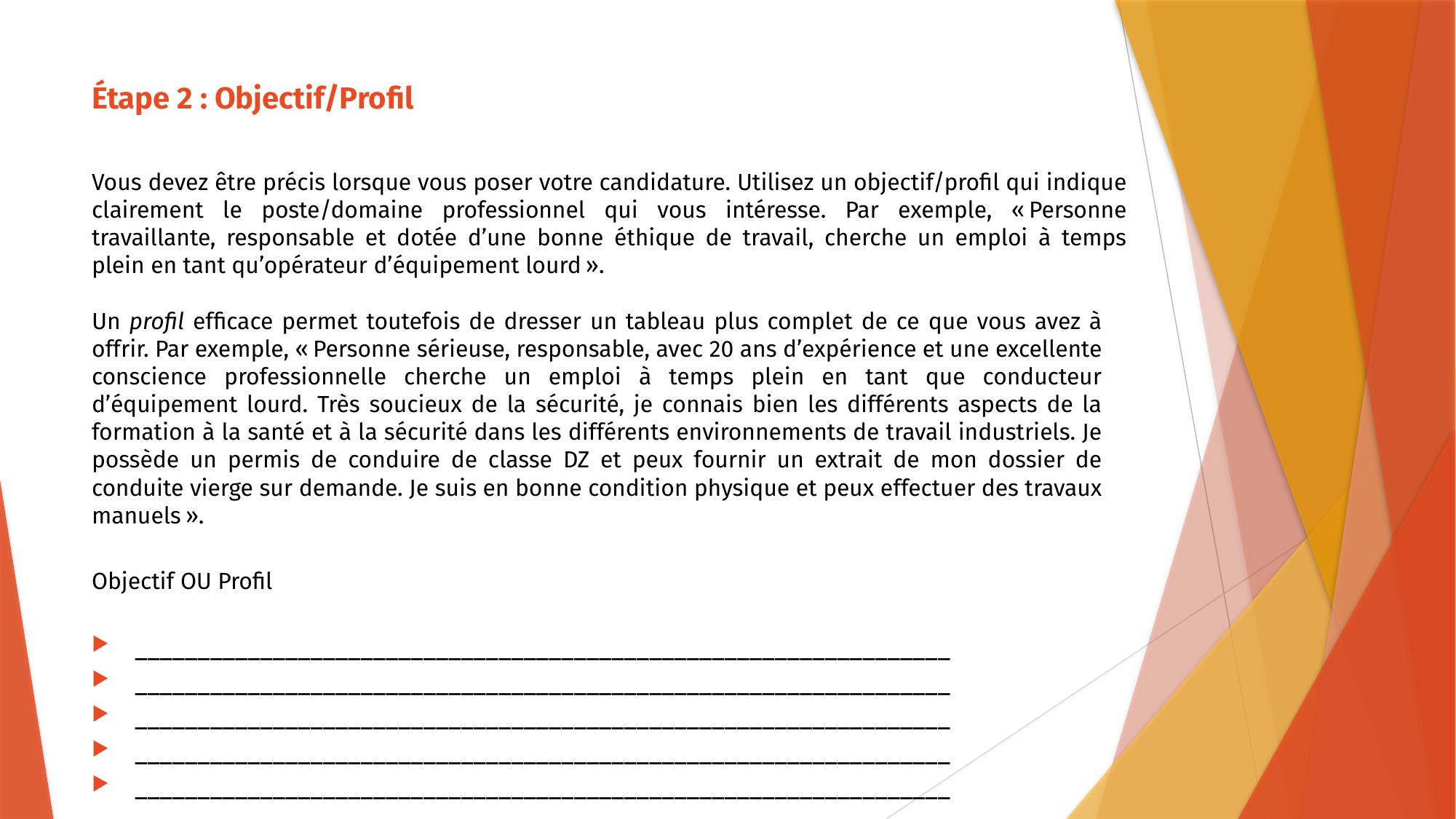

# Étape 2 : Objectif/Profil
Vous devez être précis lorsque vous poser votre candidature. Utilisez un objectif/profil qui indique clairement le poste/domaine professionnel qui vous intéresse. Par exemple, « Personne travaillante, responsable et dotée d’une bonne éthique de travail, cherche un emploi à temps plein en tant qu’opérateur d’équipement lourd ».

Un profil efficace permet toutefois de dresser un tableau plus complet de ce que vous avez à offrir. Par exemple, « Personne sérieuse, responsable, avec 20 ans d’expérience et une excellente conscience professionnelle cherche un emploi à temps plein en tant que conducteur d’équipement lourd. Très soucieux de la sécurité, je connais bien les différents aspects de la formation à la santé et à la sécurité dans les différents environnements de travail industriels. Je possède un permis de conduire de classe DZ et peux fournir un extrait de mon dossier de conduite vierge sur demande. Je suis en bonne condition physique et peux effectuer des travaux manuels ».

Objectif OU Profil

_________________________________________________________________
_________________________________________________________________
_________________________________________________________________
_________________________________________________________________
_________________________________________________________________